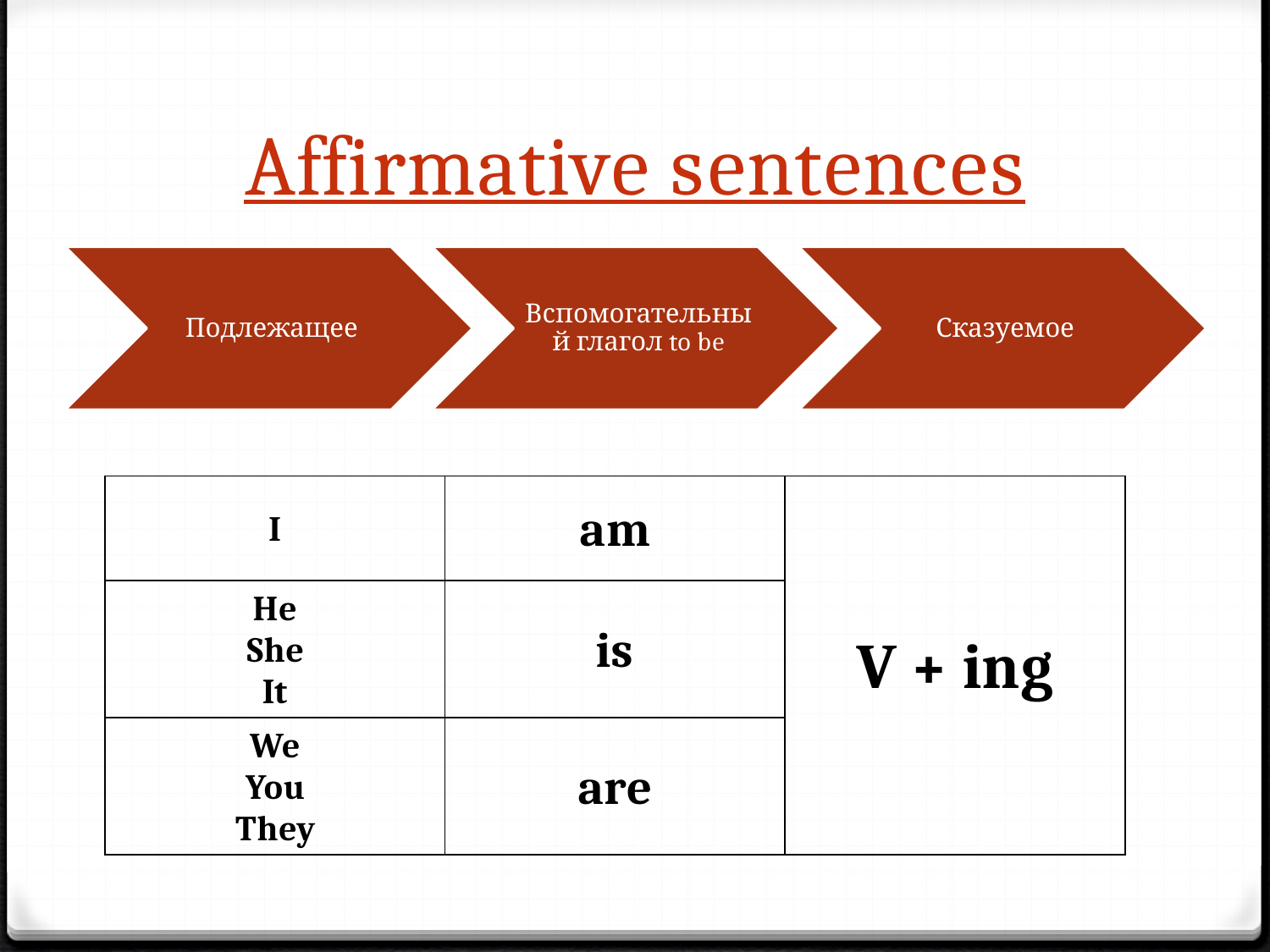

# Affirmative sentences
Подлежащее
Вспомогательный глагол to be
Сказуемое
| I | am | V + ing |
| --- | --- | --- |
| He She It | is |  |
| We You They | are |  |